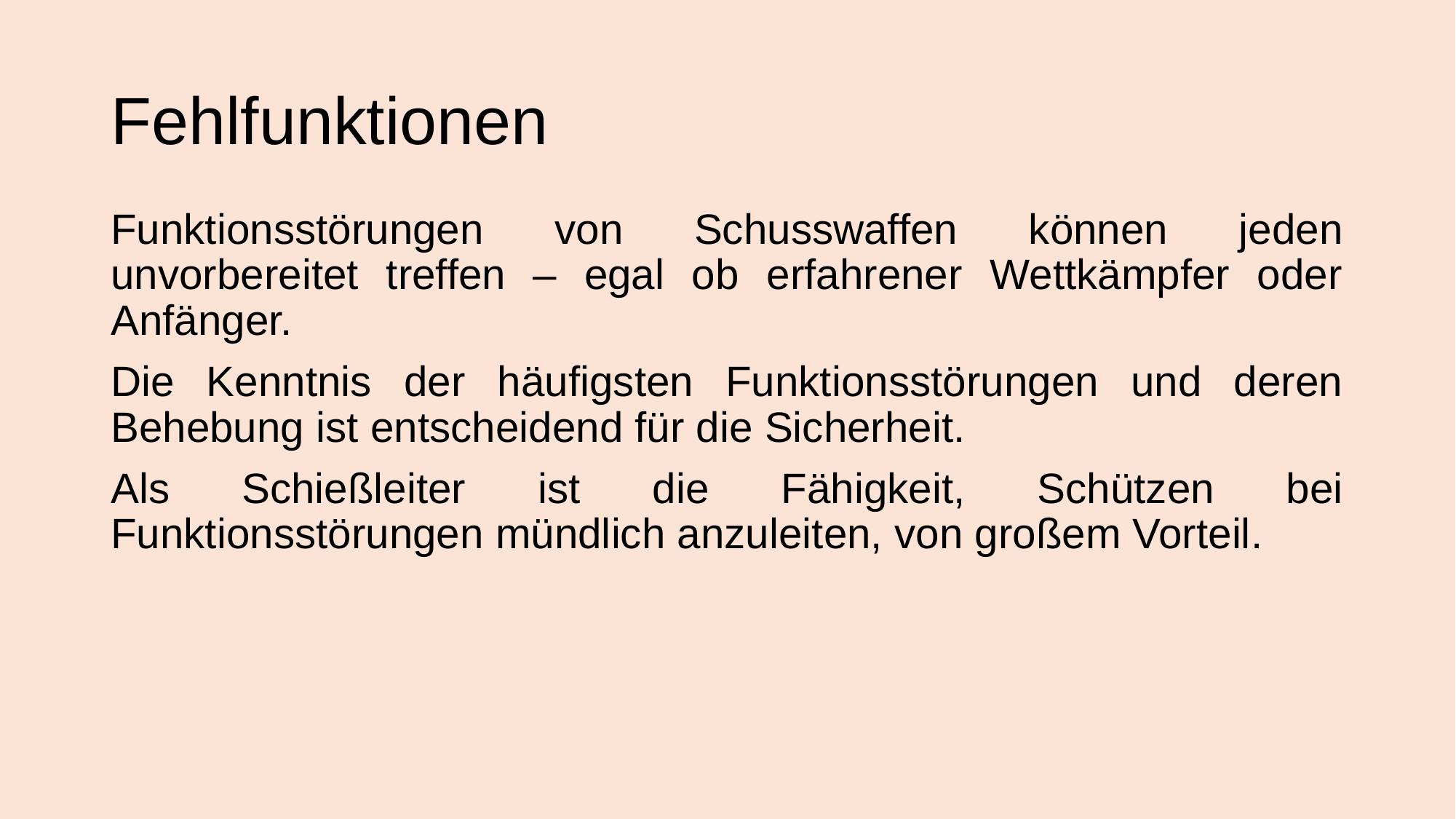

# Fehlfunktionen
Funktionsstörungen von Schusswaffen können jeden unvorbereitet treffen – egal ob erfahrener Wettkämpfer oder Anfänger.
Die Kenntnis der häufigsten Funktionsstörungen und deren Behebung ist entscheidend für die Sicherheit.
Als Schießleiter ist die Fähigkeit, Schützen bei Funktionsstörungen mündlich anzuleiten, von großem Vorteil.